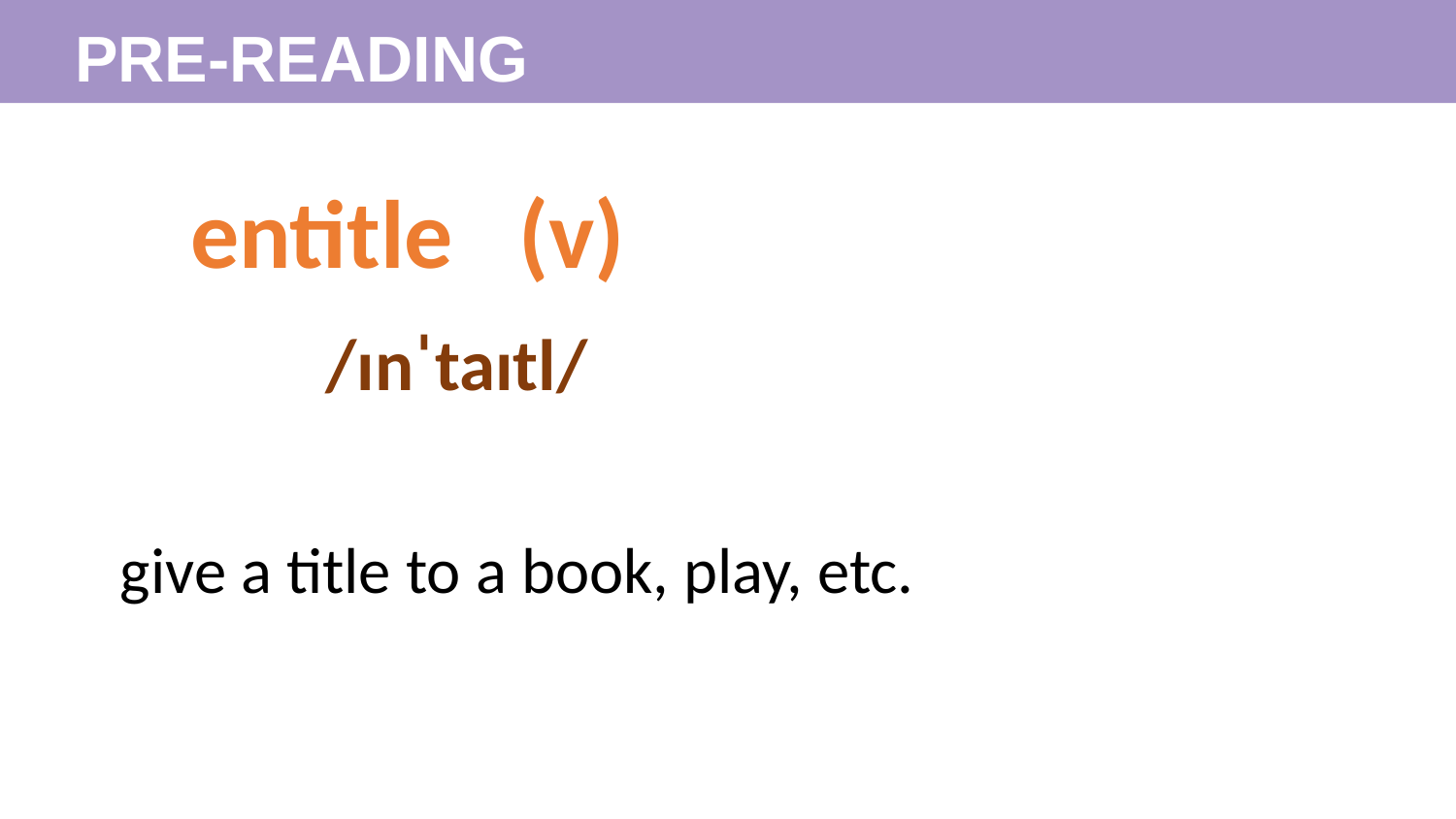

PRE-READING
entitle   (v)
/ɪnˈtaɪtl/
give a title to a book, play, etc.